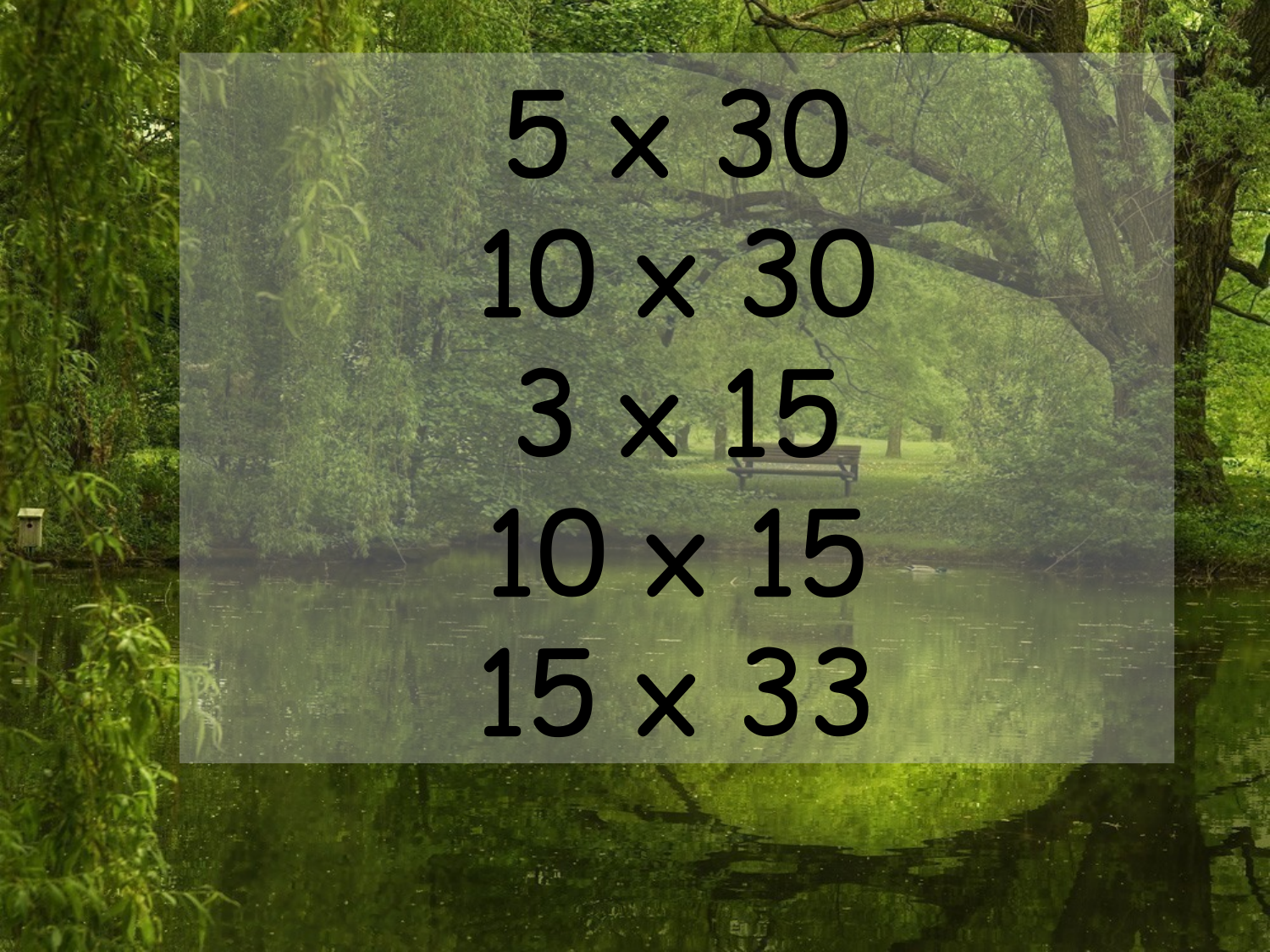

5 x 30
10 x 30
3 x 15
10 x 15
15 x 33